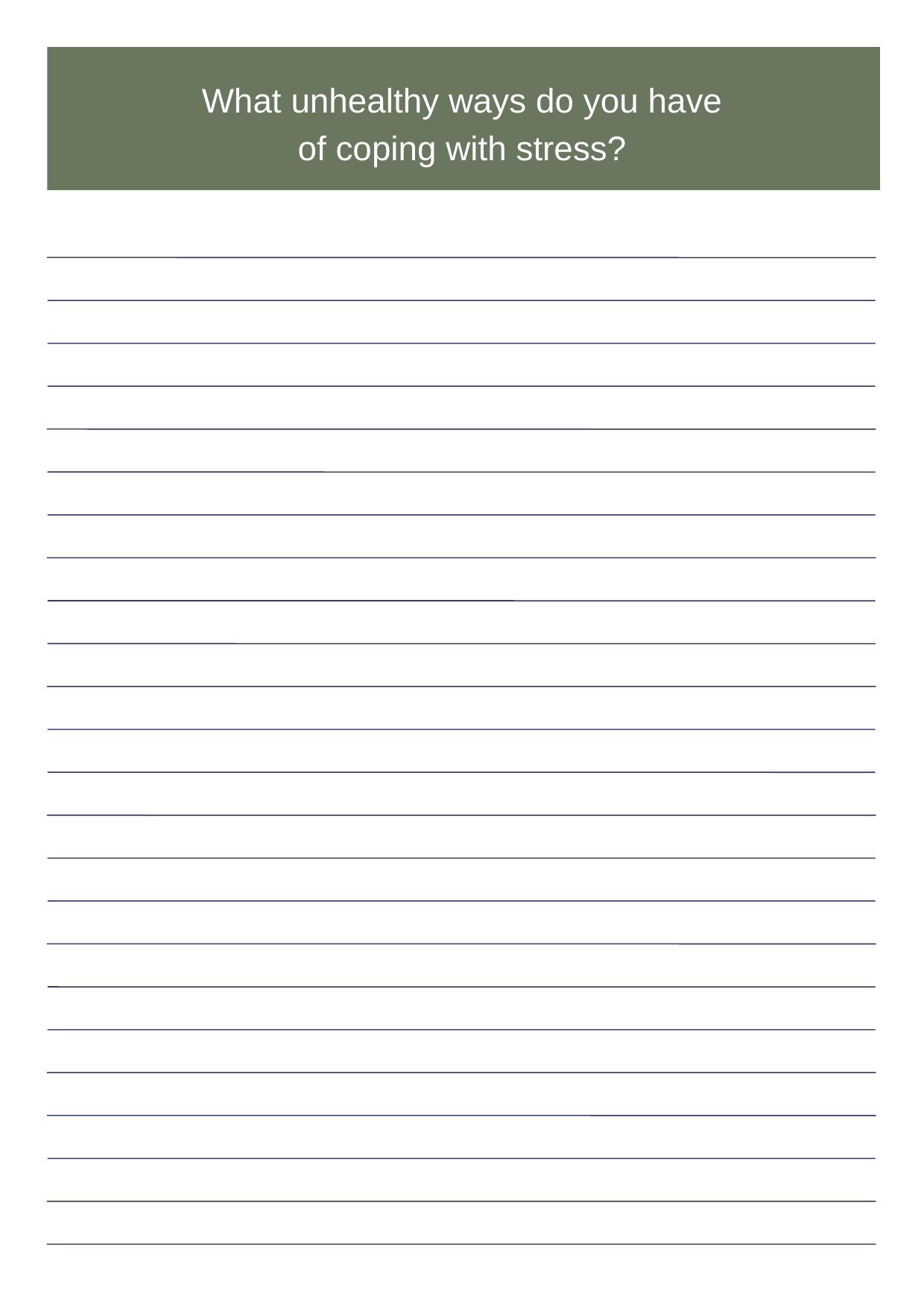

What unhealthy ways do you have of coping with stress?